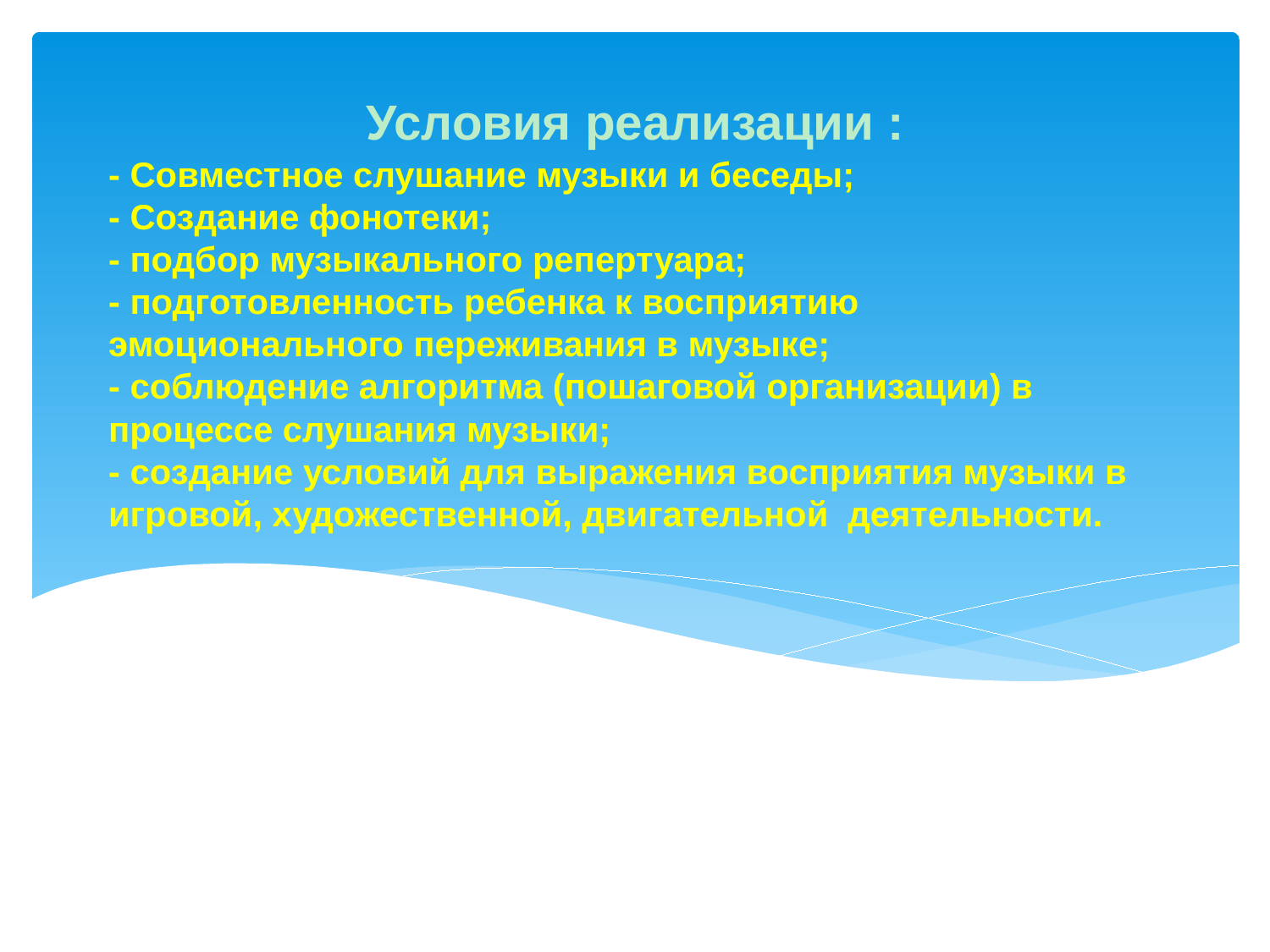

Условия реализации :
# - Совместное слушание музыки и беседы; - Создание фонотеки; - подбор музыкального репертуара; - подготовленность ребенка к восприятию эмоционального переживания в музыке; - соблюдение алгоритма (пошаговой организации) в процессе слушания музыки; - создание условий для выражения восприятия музыки в игровой, художественной, двигательной  деятельности.